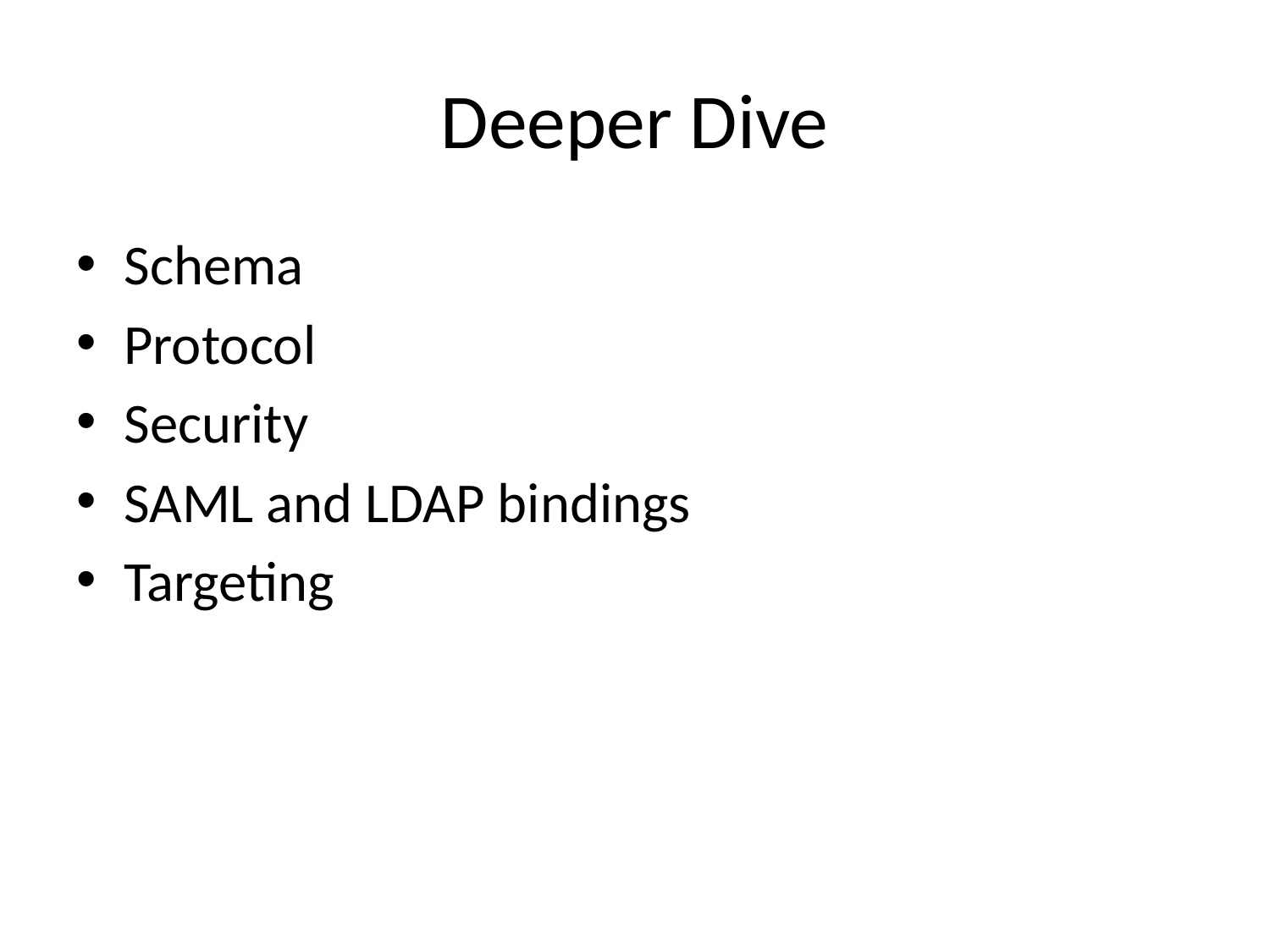

# Deeper Dive
Schema
Protocol
Security
SAML and LDAP bindings
Targeting